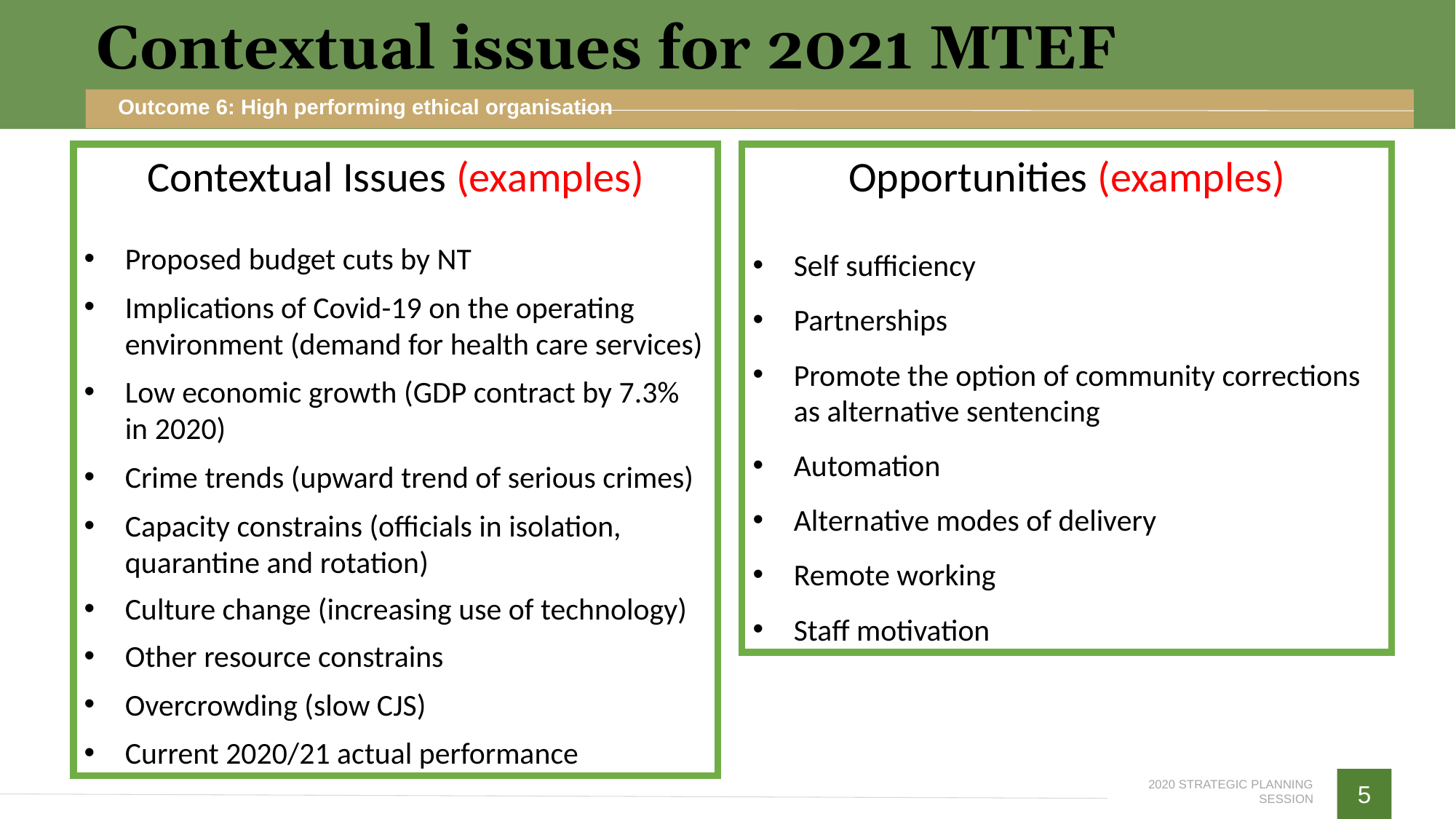

Contextual issues for 2021 MTEF

Outcome 6: High performing ethical organisation
Opportunities (examples)

Self sufficiency
Partnerships
Promote the option of community corrections as alternative sentencing
Automation
Alternative modes of delivery
Remote working
Staff motivation
Contextual Issues (examples)

Proposed budget cuts by NT
Implications of Covid-19 on the operating environment (demand for health care services)
Low economic growth (GDP contract by 7.3% in 2020)
Crime trends (upward trend of serious crimes)
Capacity constrains (officials in isolation, quarantine and rotation)
Culture change (increasing use of technology)
Other resource constrains
Overcrowding (slow CJS)
Current 2020/21 actual performance